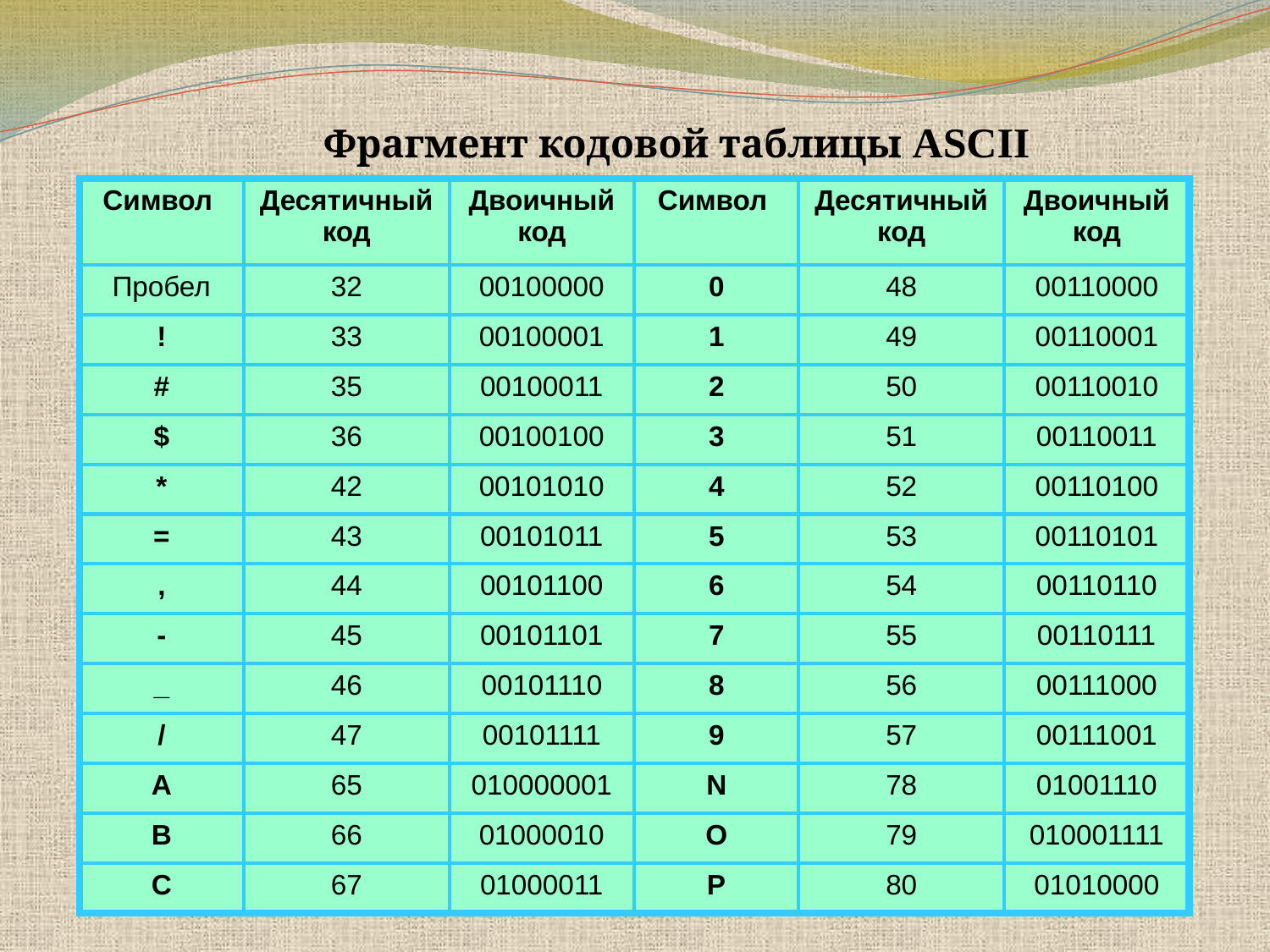

Фрагмент кодовой таблицы ASCII
| Символ | Десятичный код | Двоичный код | Символ | Десятичный код | Двоичный код |
| --- | --- | --- | --- | --- | --- |
| Пробел | 32 | 00100000 | 0 | 48 | 00110000 |
| ! | 33 | 00100001 | 1 | 49 | 00110001 |
| # | 35 | 00100011 | 2 | 50 | 00110010 |
| $ | 36 | 00100100 | 3 | 51 | 00110011 |
| \* | 42 | 00101010 | 4 | 52 | 00110100 |
| = | 43 | 00101011 | 5 | 53 | 00110101 |
| , | 44 | 00101100 | 6 | 54 | 00110110 |
| - | 45 | 00101101 | 7 | 55 | 00110111 |
| \_ | 46 | 00101110 | 8 | 56 | 00111000 |
| / | 47 | 00101111 | 9 | 57 | 00111001 |
| A | 65 | 010000001 | N | 78 | 01001110 |
| B | 66 | 01000010 | O | 79 | 010001111 |
| C | 67 | 01000011 | P | 80 | 01010000 |
Соответствие между изображениями символов и кодами символов устанавливается с помощью кодовых таблиц.